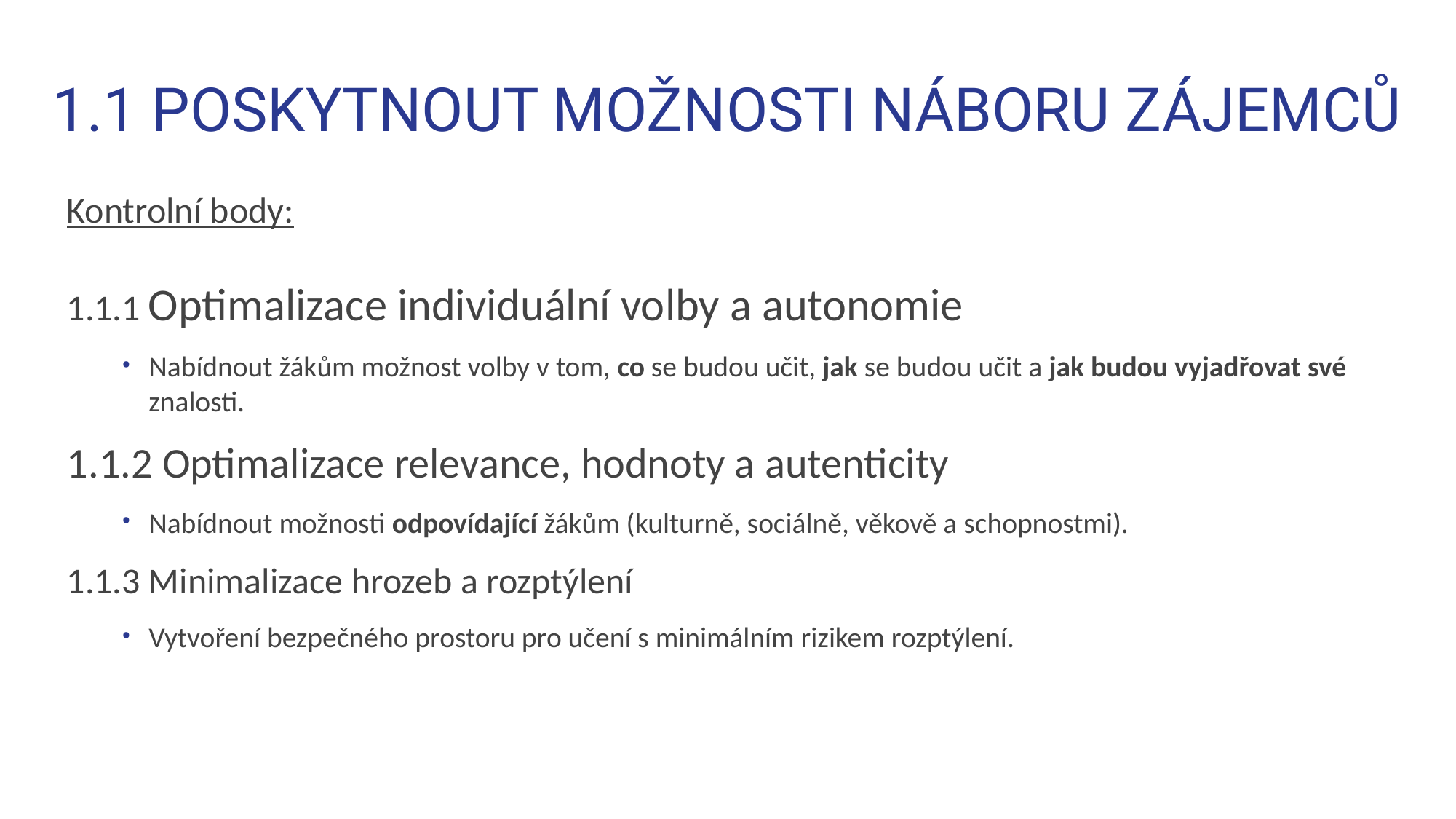

# 1.1 POSKYTNOUT MOŽNOSTI NÁBORU ZÁJEMCŮ
Kontrolní body:

1.1.1 Optimalizace individuální volby a autonomie
Nabídnout žákům možnost volby v tom, co se budou učit, jak se budou učit a jak budou vyjadřovat své znalosti.
1.1.2 Optimalizace relevance, hodnoty a autenticity
Nabídnout možnosti odpovídající žákům (kulturně, sociálně, věkově a schopnostmi).
1.1.3 Minimalizace hrozeb a rozptýlení
Vytvoření bezpečného prostoru pro učení s minimálním rizikem rozptýlení.